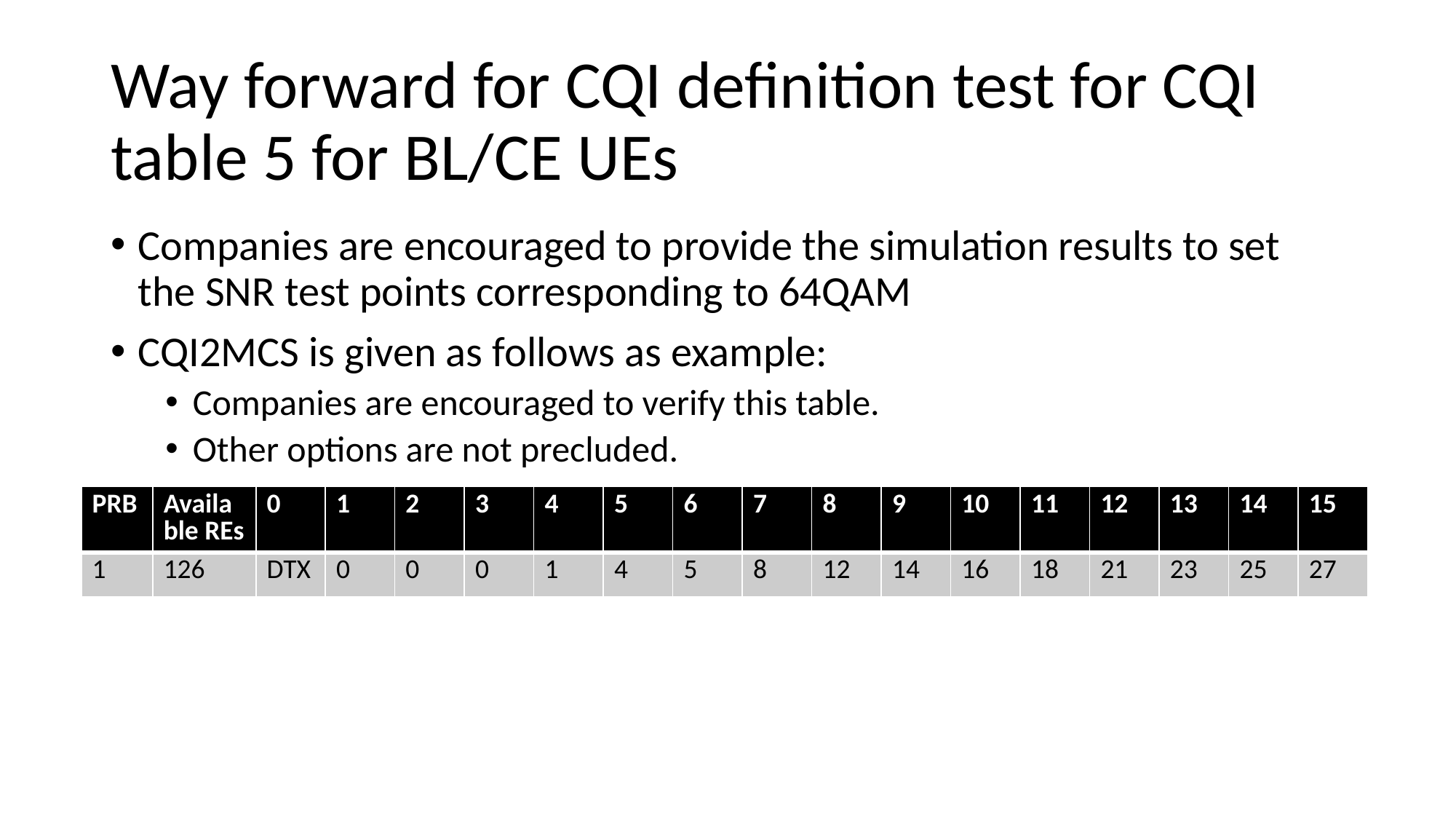

# Way forward for CQI definition test for CQI table 5 for BL/CE UEs
Companies are encouraged to provide the simulation results to set the SNR test points corresponding to 64QAM
CQI2MCS is given as follows as example:
Companies are encouraged to verify this table.
Other options are not precluded.

| PRB | Available REs | 0 | 1 | 2 | 3 | 4 | 5 | 6 | 7 | 8 | 9 | 10 | 11 | 12 | 13 | 14 | 15 |
| --- | --- | --- | --- | --- | --- | --- | --- | --- | --- | --- | --- | --- | --- | --- | --- | --- | --- |
| 1 | 126 | DTX | 0 | 0 | 0 | 1 | 4 | 5 | 8 | 12 | 14 | 16 | 18 | 21 | 23 | 25 | 27 |